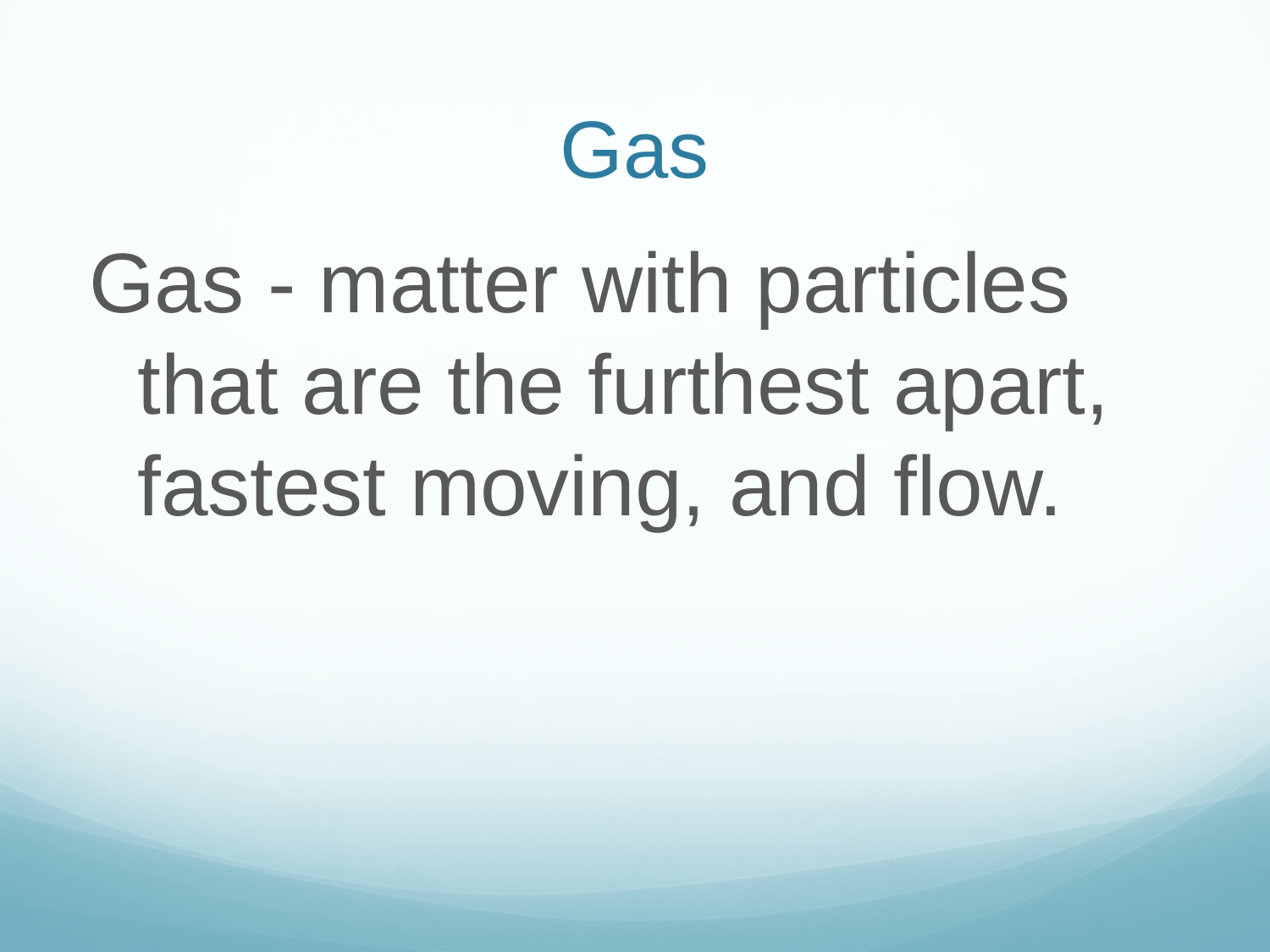

# Gas
Gas - matter with particles that are the furthest apart, fastest moving, and flow.